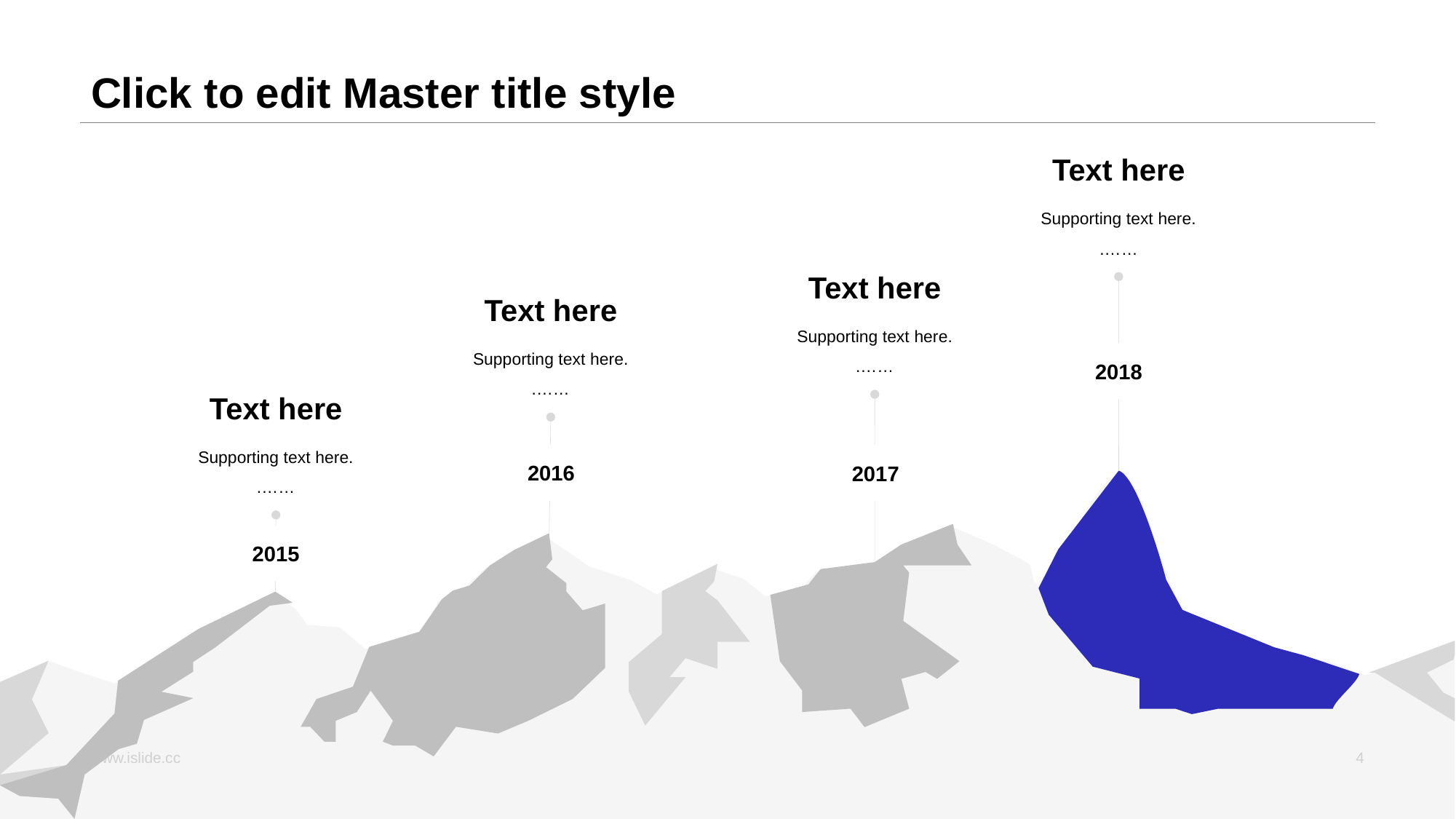

# Click to edit Master title style
Text here
Supporting text here.
.……
Text here
Supporting text here.
.……
2017
Text here
Supporting text here.
.……
2016
2018
Text here
Supporting text here.
.……
2015

www.islide.cc
4